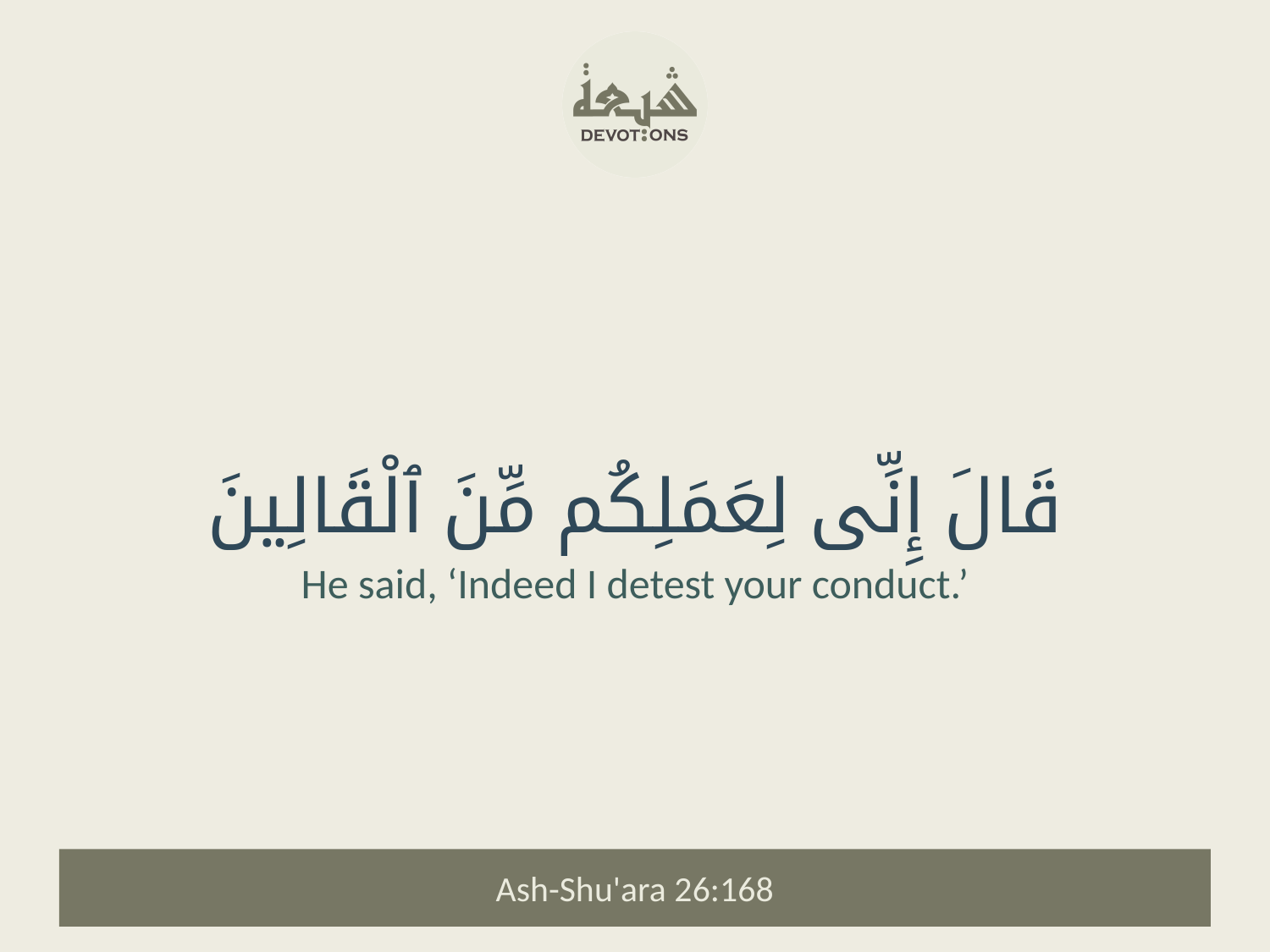

قَالَ إِنِّى لِعَمَلِكُم مِّنَ ٱلْقَالِينَ
He said, ‘Indeed I detest your conduct.’
Ash-Shu'ara 26:168